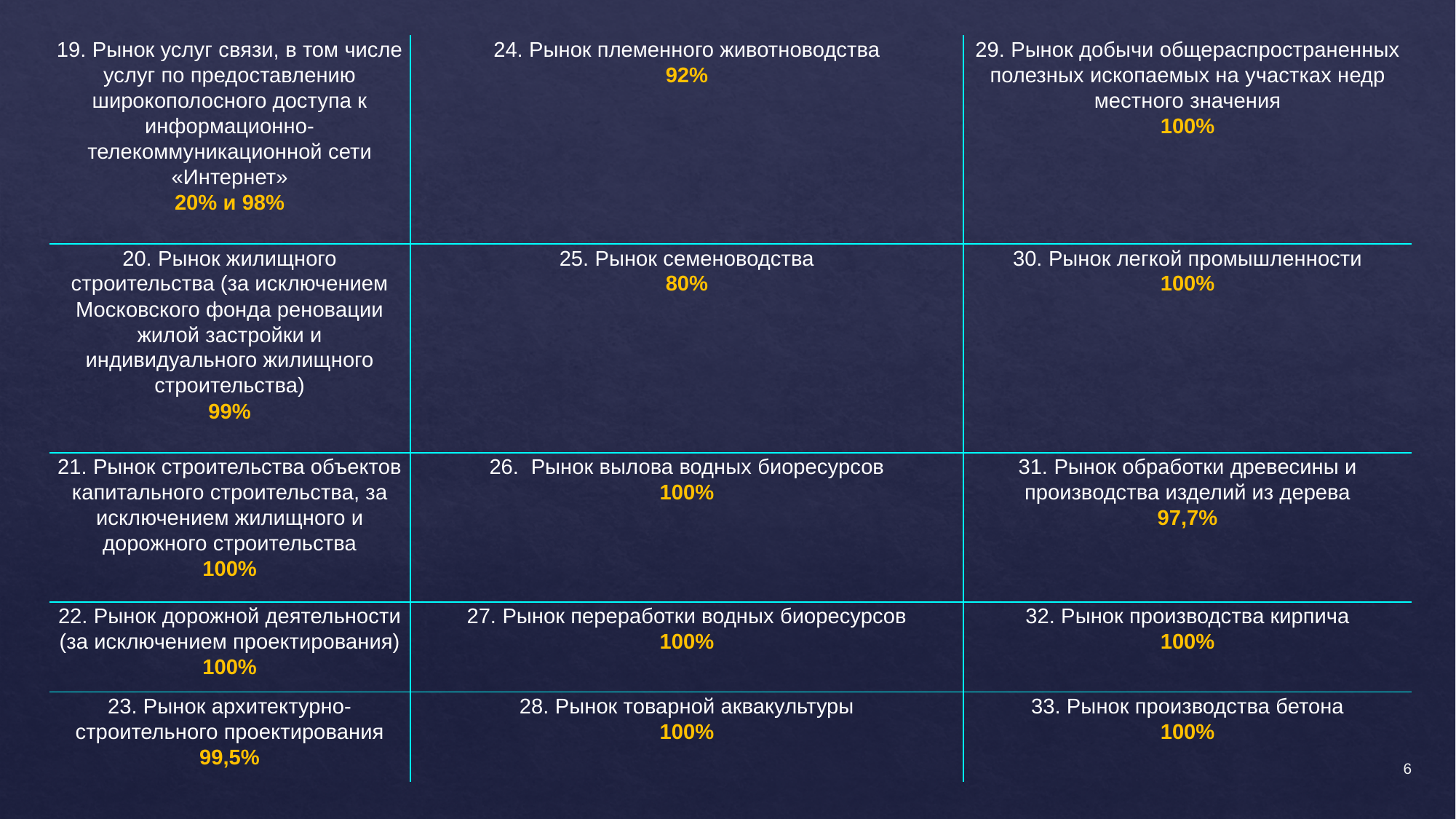

| 19. Рынок услуг связи, в том числе услуг по предоставлению широкополосного доступа к информационно-телекоммуникационной сети «Интернет» 20% и 98% | 24. Рынок племенного животноводства 92% | 29. Рынок добычи общераспространенных полезных ископаемых на участках недр местного значения 100% |
| --- | --- | --- |
| 20. Рынок жилищного строительства (за исключением Московского фонда реновации жилой застройки и индивидуального жилищного строительства) 99% | 25. Рынок семеноводства 80% | 30. Рынок легкой промышленности 100% |
| 21. Рынок строительства объектов капитального строительства, за исключением жилищного и дорожного строительства 100% | 26.  Рынок вылова водных биоресурсов 100% | 31. Рынок обработки древесины и производства изделий из дерева 97,7% |
| 22. Рынок дорожной деятельности (за исключением проектирования) 100% | 27. Рынок переработки водных биоресурсов 100% | 32. Рынок производства кирпича 100% |
| 23. Рынок архитектурно-строительного проектирования 99,5% | 28. Рынок товарной аквакультуры 100% | 33. Рынок производства бетона 100% |
6